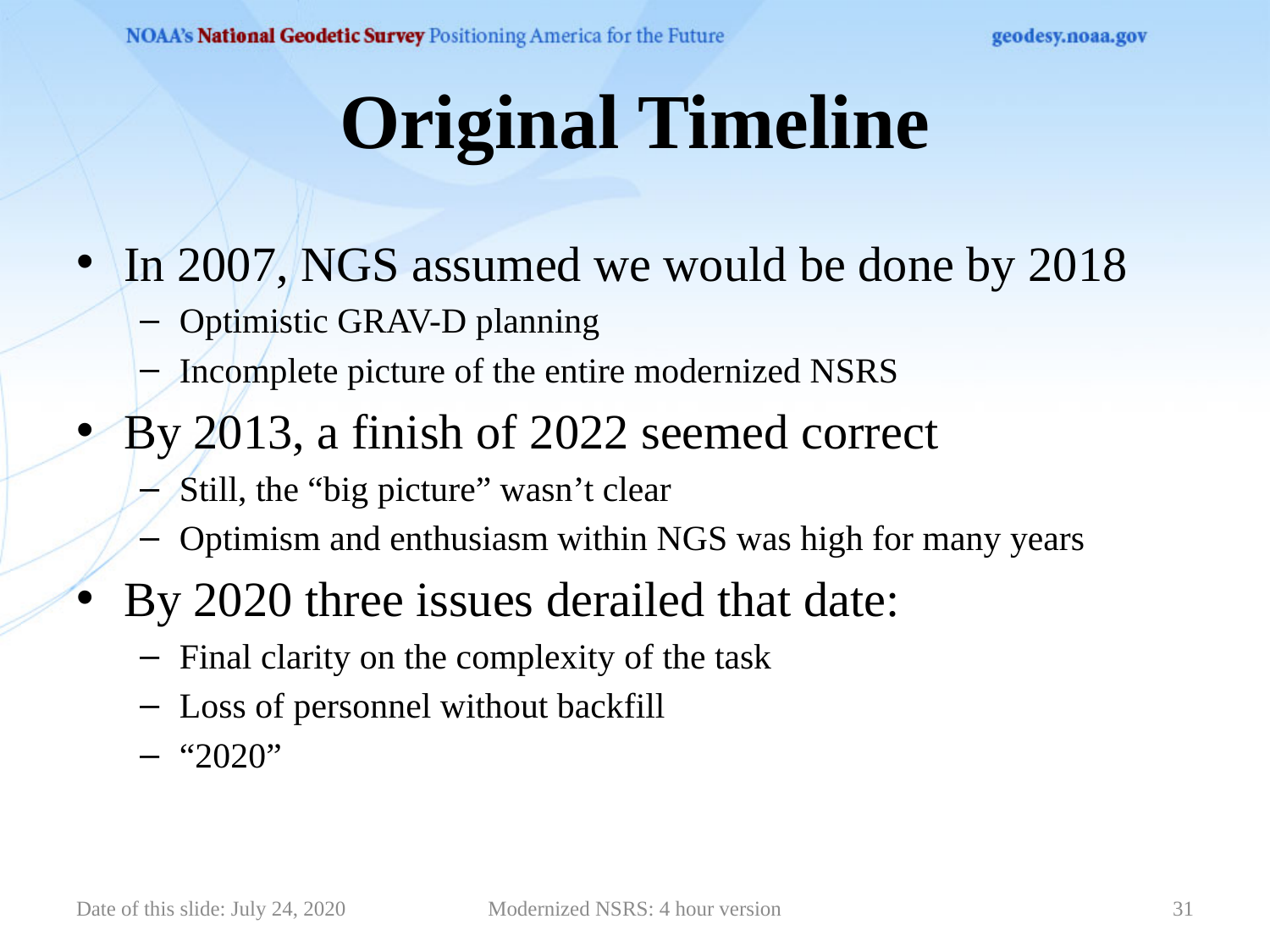

# Original Timeline
In 2007, NGS assumed we would be done by 2018
Optimistic GRAV-D planning
Incomplete picture of the entire modernized NSRS
By 2013, a finish of 2022 seemed correct
Still, the “big picture” wasn’t clear
Optimism and enthusiasm within NGS was high for many years
By 2020 three issues derailed that date:
Final clarity on the complexity of the task
Loss of personnel without backfill
“2020”
Date of this slide: July 24, 2020
Modernized NSRS: 4 hour version
31